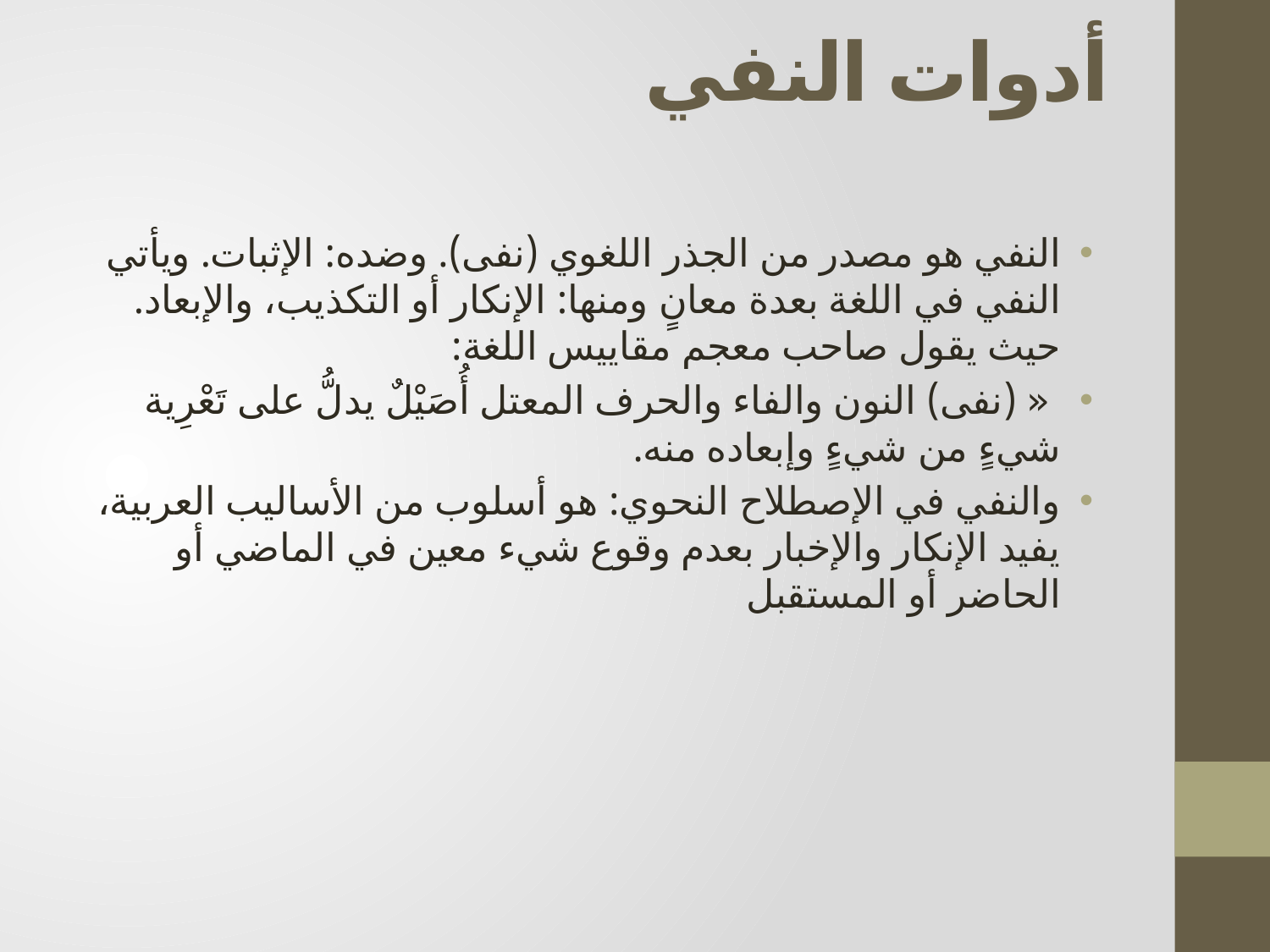

# أدوات النفي
النفي هو مصدر من الجذر اللغوي (نفى). وضده: الإثبات. ويأتي النفي في اللغة بعدة معانٍ ومنها: الإنكار أو التكذيب، والإبعاد. حيث يقول صاحب معجم مقاييس اللغة:
 « (نفى) النون والفاء والحرف المعتل أُصَيْلٌ يدلُّ على تَعْرِية شيءٍ من شيءٍ وإبعاده منه.
والنفي في الإصطلاح النحوي: هو أسلوب من الأساليب العربية، يفيد الإنكار والإخبار بعدم وقوع شيء معين في الماضي أو الحاضر أو المستقبل